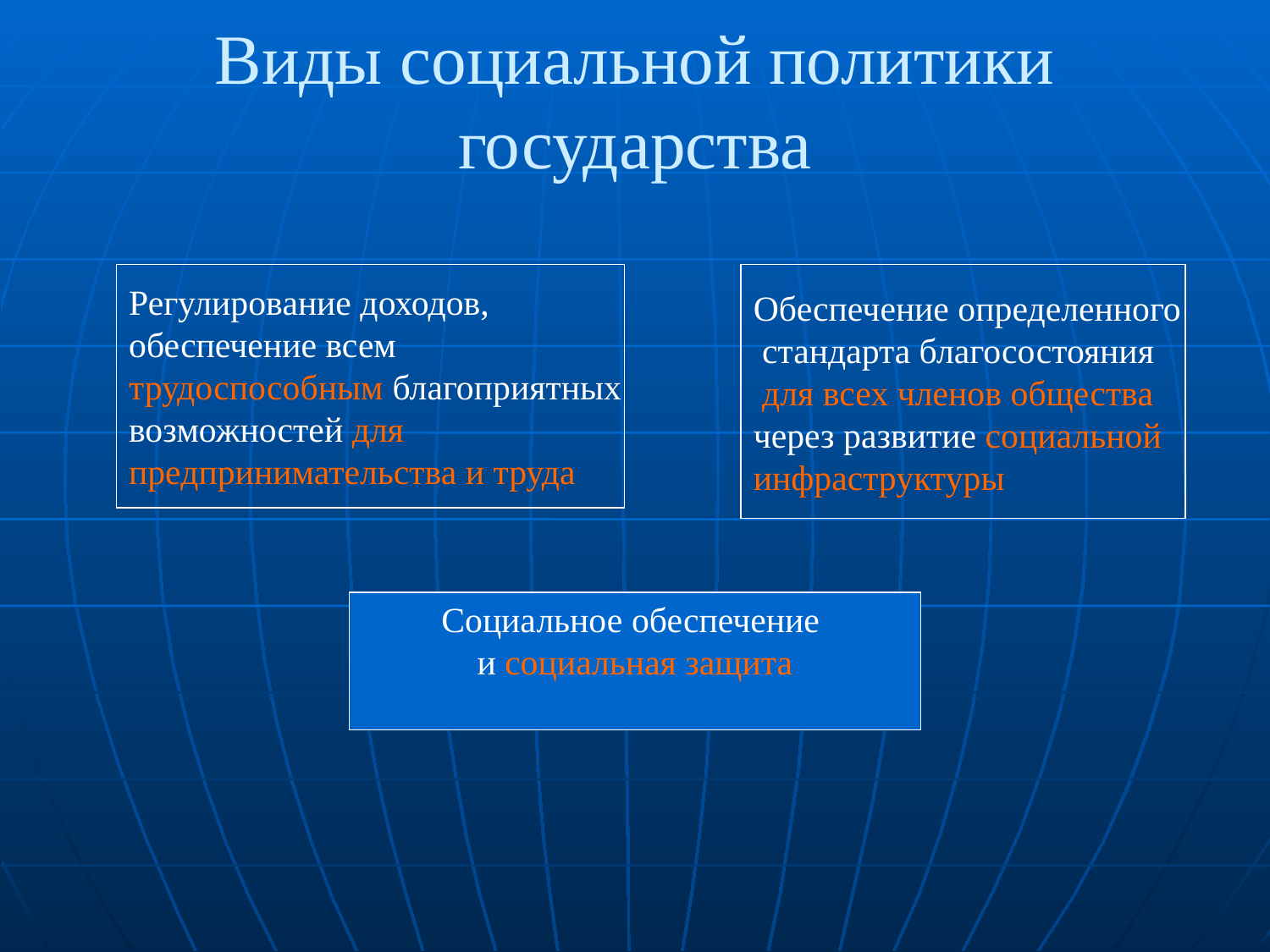

# Виды социальной политики государства
Регулирование доходов,
обеспечение всем
трудоспособным благоприятных
возможностей для
предпринимательства и труда
Обеспечение определенного
 стандарта благосостояния
 для всех членов общества
через развитие социальной
инфраструктуры
Социальное обеспечение
и социальная защита